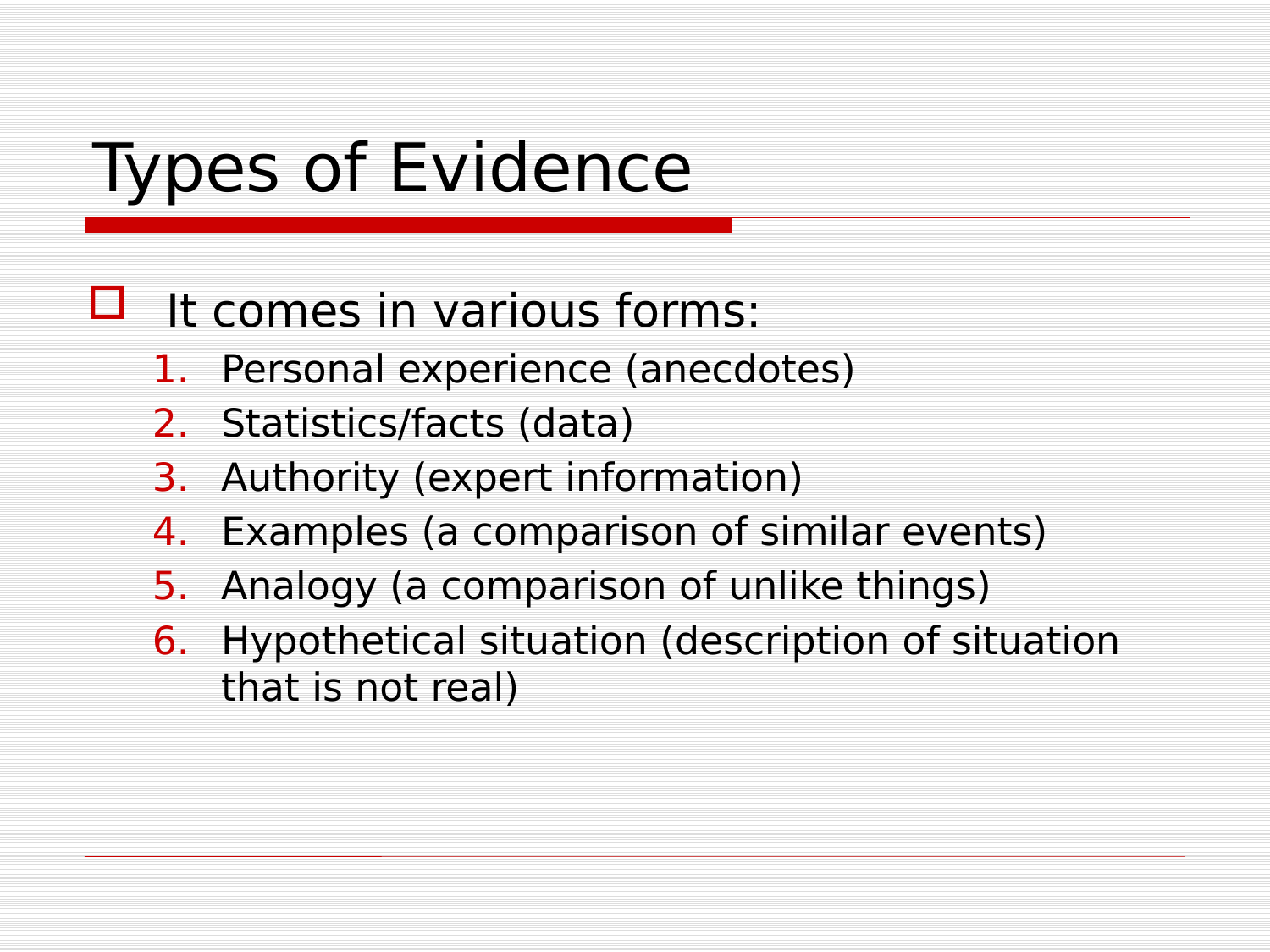

# Types of Evidence
It comes in various forms:
Personal experience (anecdotes)
Statistics/facts (data)
Authority (expert information)
Examples (a comparison of similar events)
Analogy (a comparison of unlike things)
Hypothetical situation (description of situation that is not real)